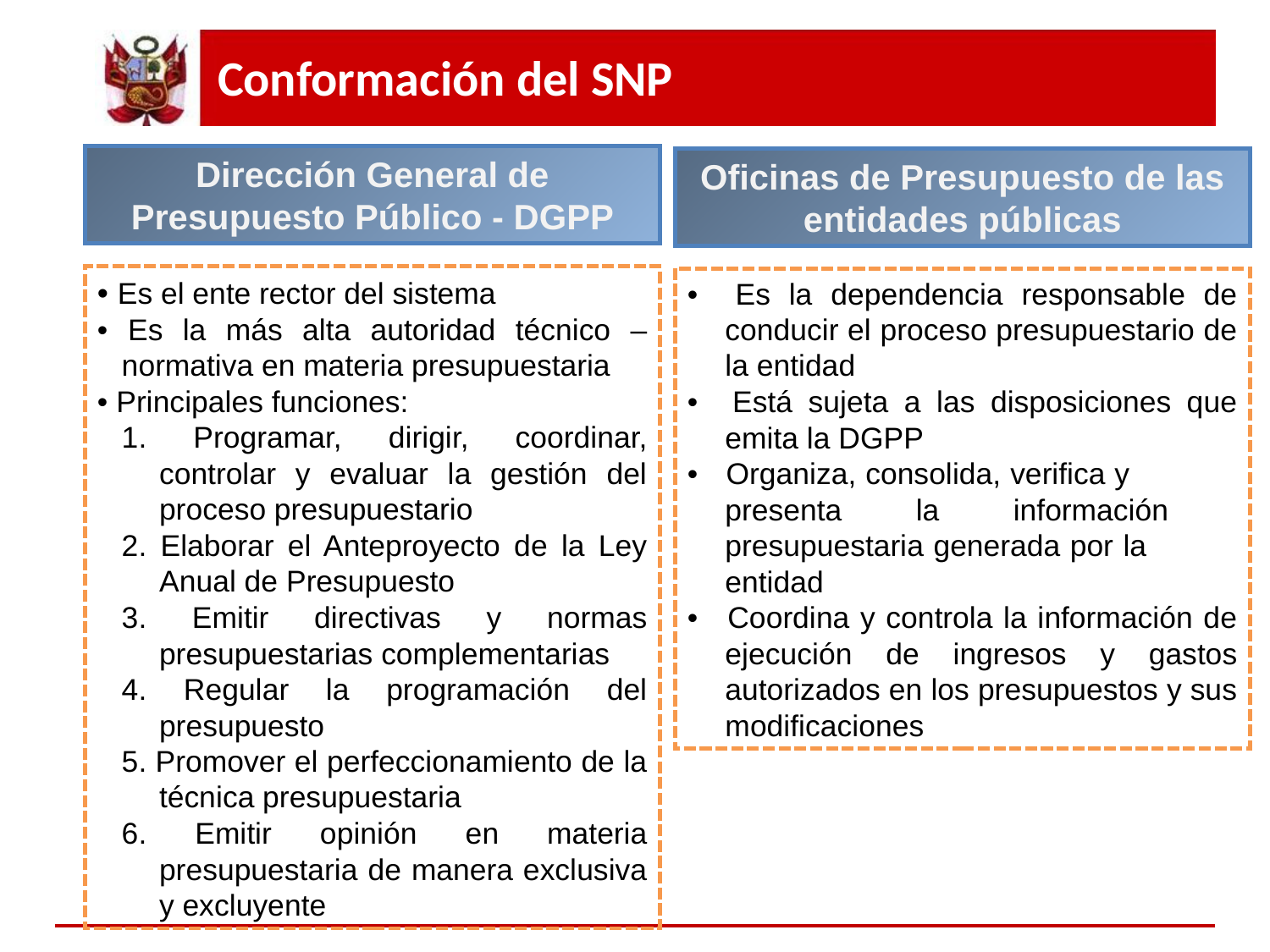

# Conformación del SNP
Dirección General de Presupuesto Público - DGPP
Oficinas de Presupuesto de las entidades públicas
• Es el ente rector del sistema
• Es la más alta autoridad técnico – normativa en materia presupuestaria
• Principales funciones:
1. Programar, dirigir, coordinar, controlar y evaluar la gestión del proceso presupuestario
2. Elaborar el Anteproyecto de la Ley Anual de Presupuesto
3. Emitir directivas y normas presupuestarias complementarias
4. Regular la programación del presupuesto
5. Promover el perfeccionamiento de la técnica presupuestaria
6. Emitir opinión en materia presupuestaria de manera exclusiva y excluyente
• 	Es la dependencia responsable de conducir el proceso presupuestario de la entidad
• 	Está sujeta a las disposiciones que emita la DGPP
• 	Organiza, consolida, verifica y	presenta la información	presupuestaria generada por la	entidad
• 	Coordina y controla la información de ejecución de ingresos y gastos autorizados en los presupuestos y sus modificaciones